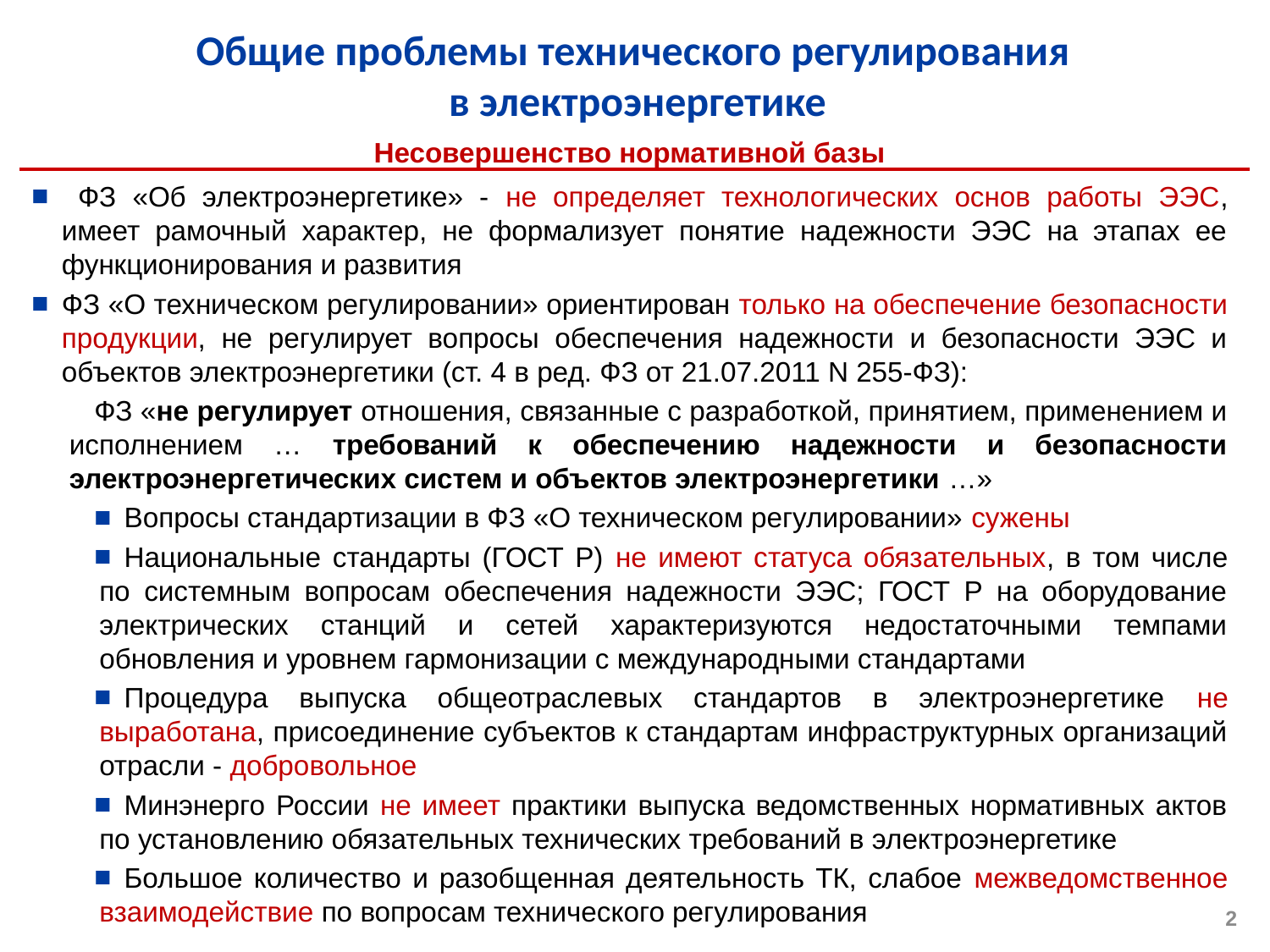

# Общие проблемы технического регулирования в электроэнергетике
Несовершенство нормативной базы
 ФЗ «Об электроэнергетике» - не определяет технологических основ работы ЭЭС, имеет рамочный характер, не формализует понятие надежности ЭЭС на этапах ее функционирования и развития
ФЗ «О техническом регулировании» ориентирован только на обеспечение безопасности продукции, не регулирует вопросы обеспечения надежности и безопасности ЭЭС и объектов электроэнергетики (ст. 4 в ред. ФЗ от 21.07.2011 N 255-ФЗ):
ФЗ «не регулирует отношения, связанные с разработкой, принятием, применением и исполнением … требований к обеспечению надежности и безопасности электроэнергетических систем и объектов электроэнергетики …»
Вопросы стандартизации в ФЗ «О техническом регулировании» сужены
Национальные стандарты (ГОСТ Р) не имеют статуса обязательных, в том числе по системным вопросам обеспечения надежности ЭЭС; ГОСТ Р на оборудование электрических станций и сетей характеризуются недостаточными темпами обновления и уровнем гармонизации с международными стандартами
Процедура выпуска общеотраслевых стандартов в электроэнергетике не выработана, присоединение субъектов к стандартам инфраструктурных организаций отрасли - добровольное
Минэнерго России не имеет практики выпуска ведомственных нормативных актов по установлению обязательных технических требований в электроэнергетике
Большое количество и разобщенная деятельность ТК, слабое межведомственное взаимодействие по вопросам технического регулирования
2